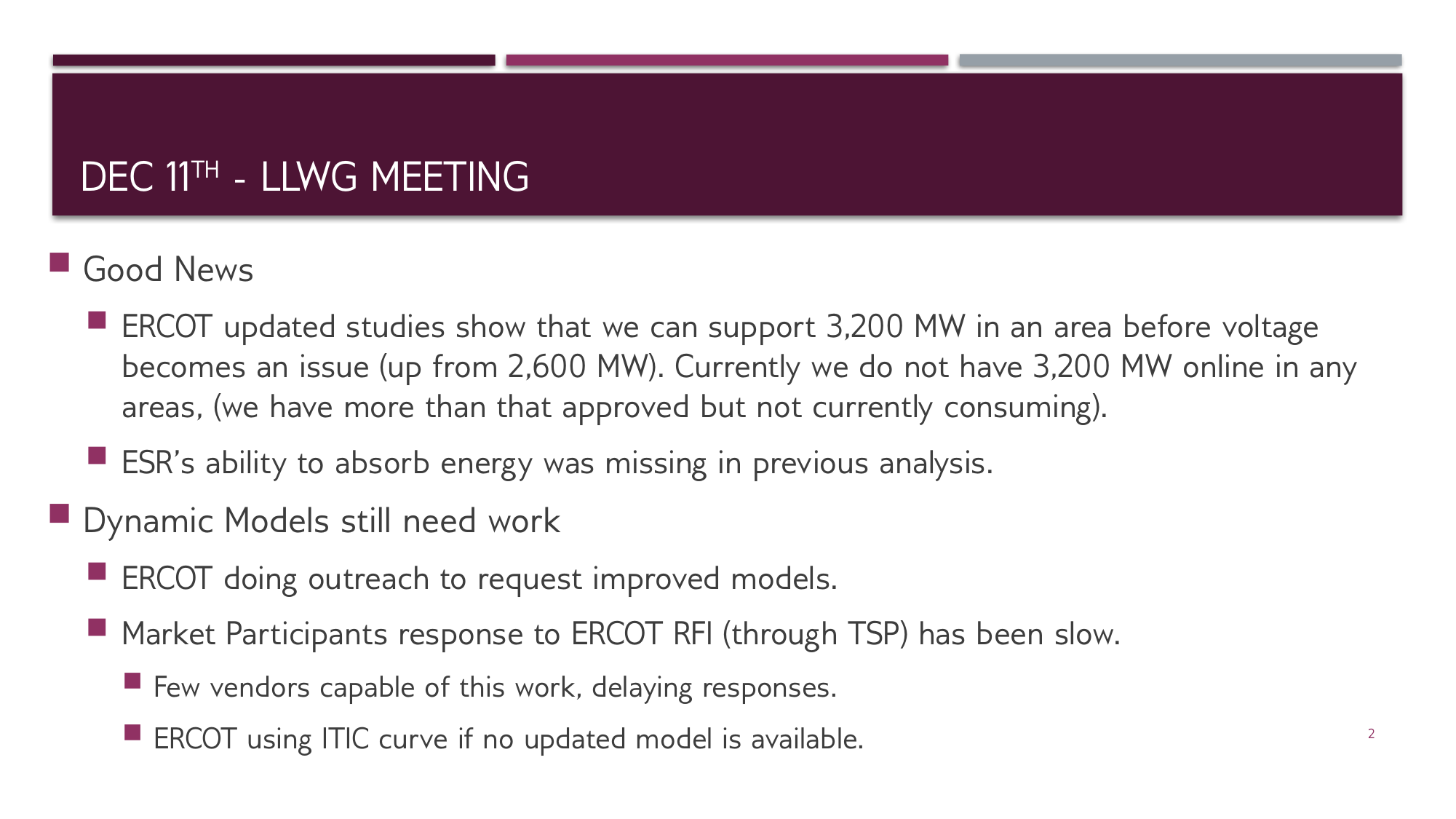

# Dec 11th - LLWG Meeting
Good News
ERCOT updated studies show that we can support 3,200 MW in an area before voltage becomes an issue (up from 2,600 MW). Currently we do not have 3,200 MW online in any areas, (we have more than that approved but not currently consuming).
ESR’s ability to absorb energy was missing in previous analysis.
Dynamic Models still need work
ERCOT doing outreach to request improved models.
Market Participants response to ERCOT RFI (through TSP) has been slow.
Few vendors capable of this work, delaying responses.
ERCOT using ITIC curve if no updated model is available.

2